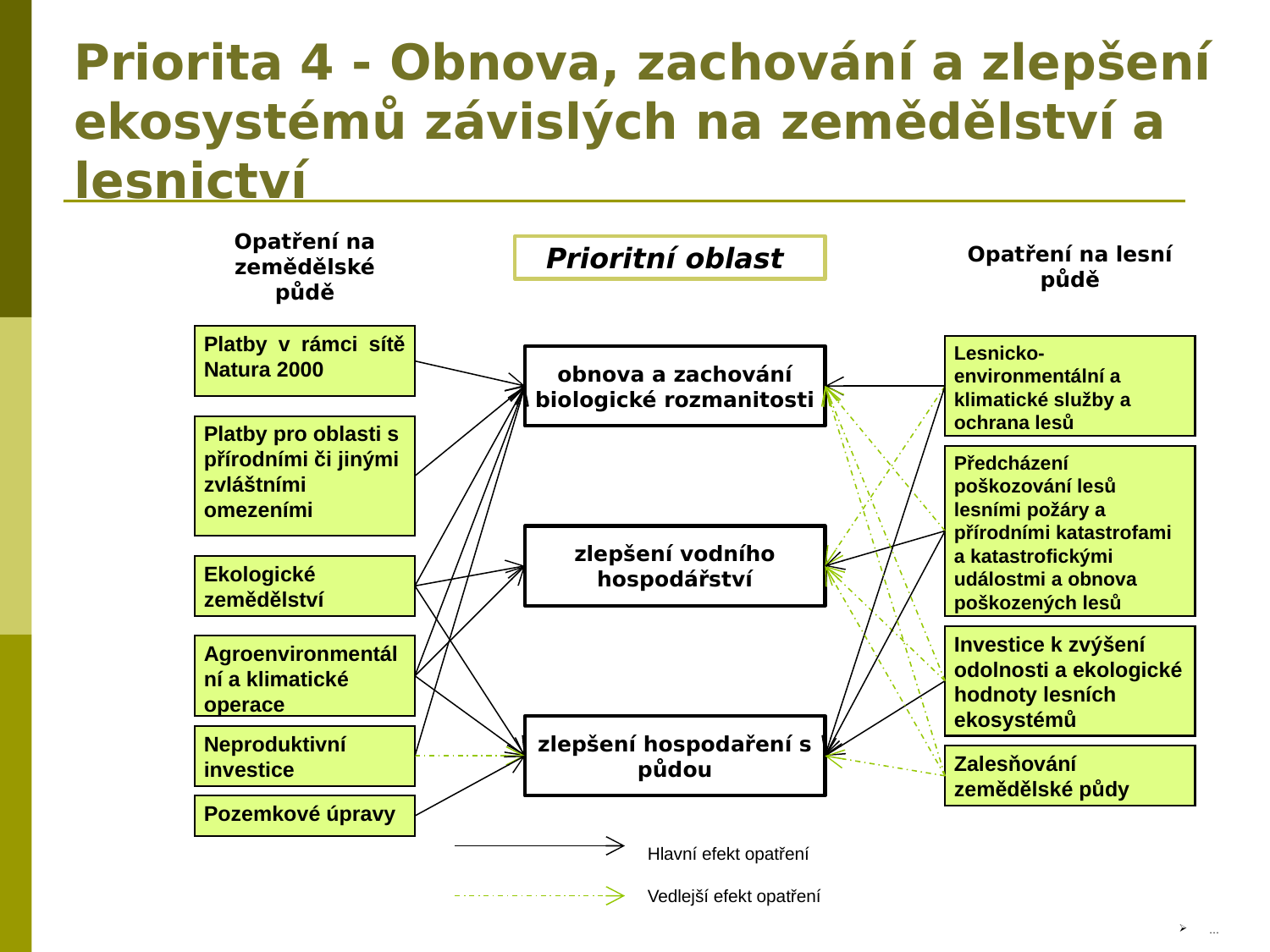

Priorita 4 - Obnova, zachování a zlepšení ekosystémů závislých na zemědělství a lesnictví

Opatření na zemědělské půdě
Opatření na lesní půdě
Prioritní oblast
Platby v rámci sítě Natura 2000
Lesnicko-environmentální a klimatické služby a ochrana lesů
obnova a zachování biologické rozmanitosti
Platby pro oblasti s přírodními či jinými zvláštními omezeními
Předcházení poškozování lesů lesními požáry a přírodními katastrofami a katastrofickými událostmi a obnova poškozených lesů
zlepšení vodního hospodářství
Ekologické zemědělství
Investice k zvýšení odolnosti a ekologické hodnoty lesních ekosystémů
Agroenvironmentální a klimatické operace
zlepšení hospodaření s půdou
Neproduktivní investice
Zalesňování zemědělské půdy
Pozemkové úpravy
Hlavní efekt opatření
Vedlejší efekt opatření
…